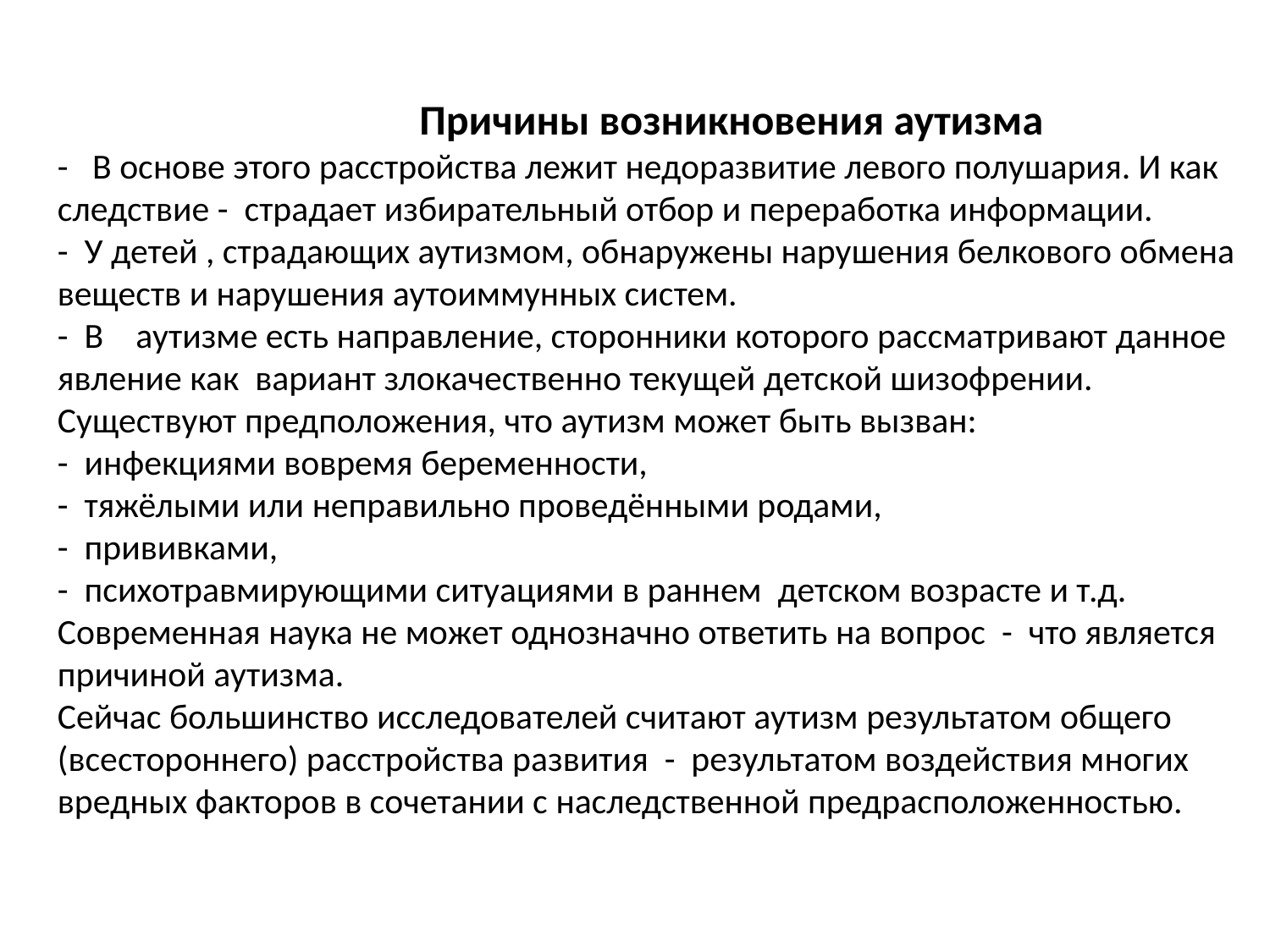

Причины возникновения аутизма
-   В основе этого расстройства лежит недоразвитие левого полушария. И как следствие -  страдает избирательный отбор и переработка информации.
-  У детей , страдающих аутизмом, обнаружены нарушения белкового обмена веществ и нарушения аутоиммунных систем.
-  В    аутизме есть направление, сторонники которого рассматривают данное явление как  вариант злокачественно текущей детской шизофрении.
Существуют предположения, что аутизм может быть вызван:
-  инфекциями вовремя беременности,
-  тяжёлыми или неправильно проведёнными родами,
-  прививками,
-  психотравмирующими ситуациями в раннем  детском возрасте и т.д.
Современная наука не может однозначно ответить на вопрос  -  что является
причиной аутизма.
Сейчас большинство исследователей считают аутизм результатом общего (всестороннего) расстройства развития  -  результатом воздействия многих вредных факторов в сочетании с наследственной предрасположенностью.